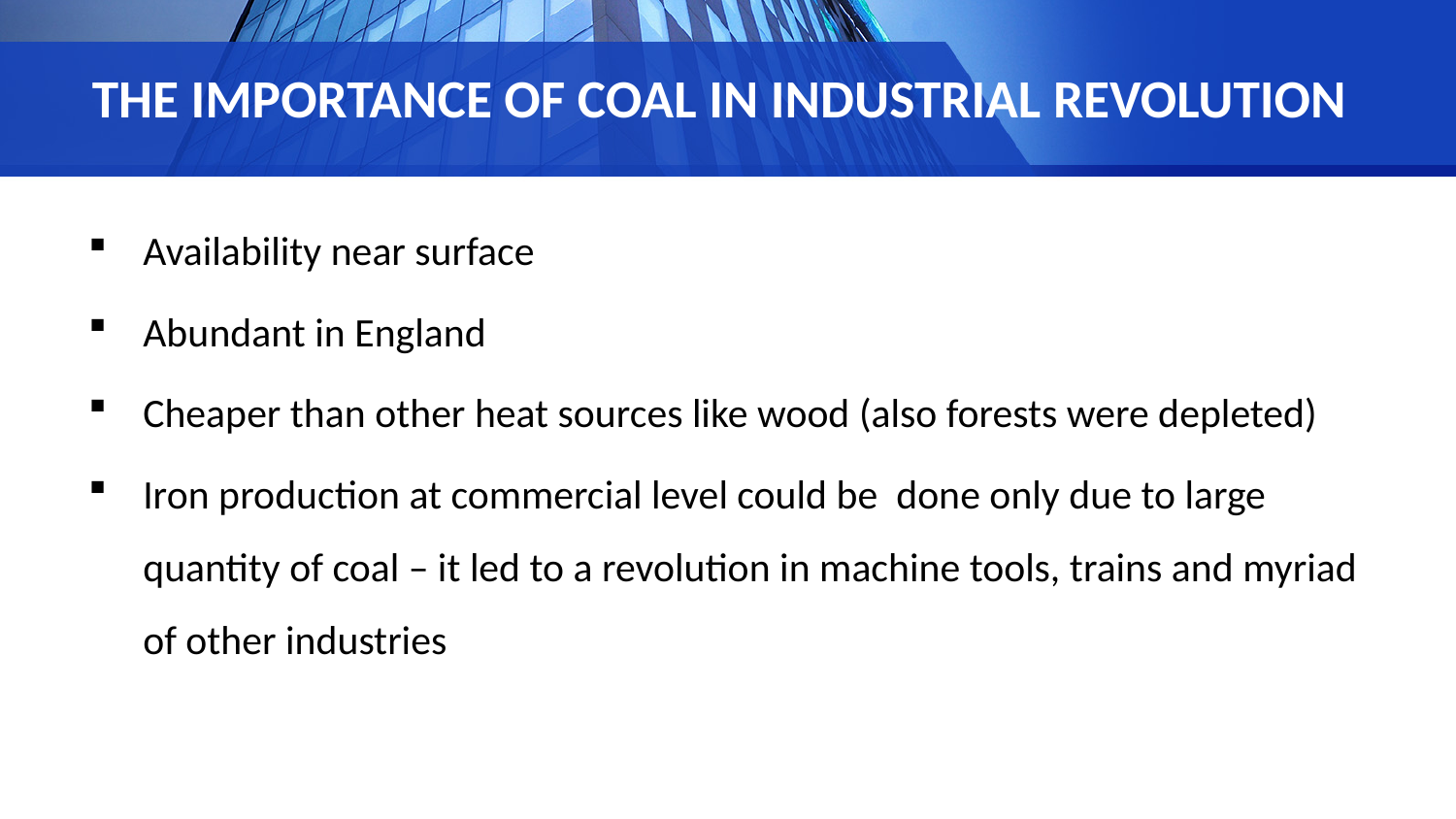

# THE IMPORTANCE OF COAL IN INDUSTRIAL REVOLUTION
Availability near surface
Abundant in England
Cheaper than other heat sources like wood (also forests were depleted)
Iron production at commercial level could be  done only due to large quantity of coal – it led to a revolution in machine tools, trains and myriad of other industries